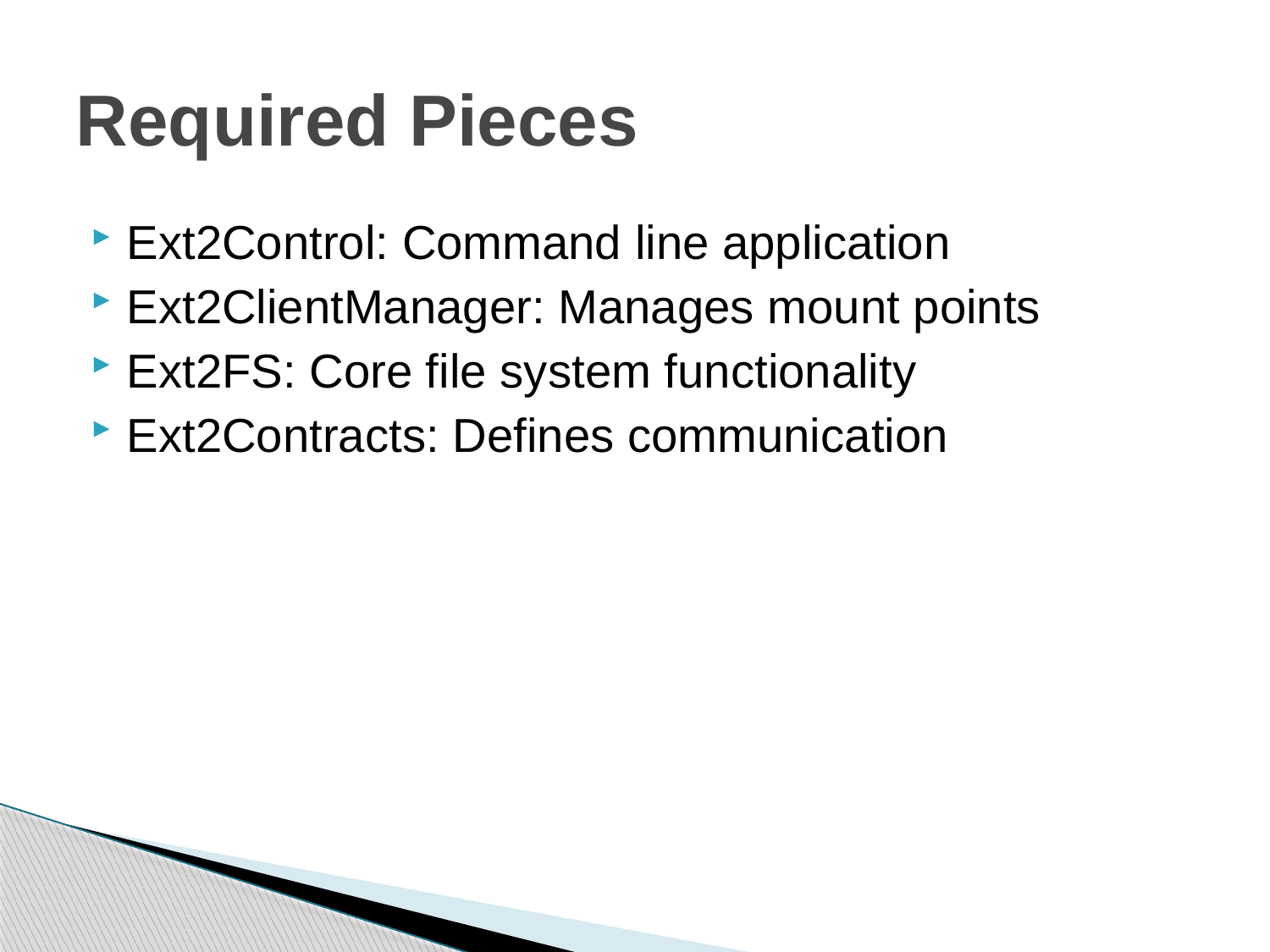

# Required Pieces
Ext2Control: Command line application
Ext2ClientManager: Manages mount points
Ext2FS: Core file system functionality
Ext2Contracts: Defines communication